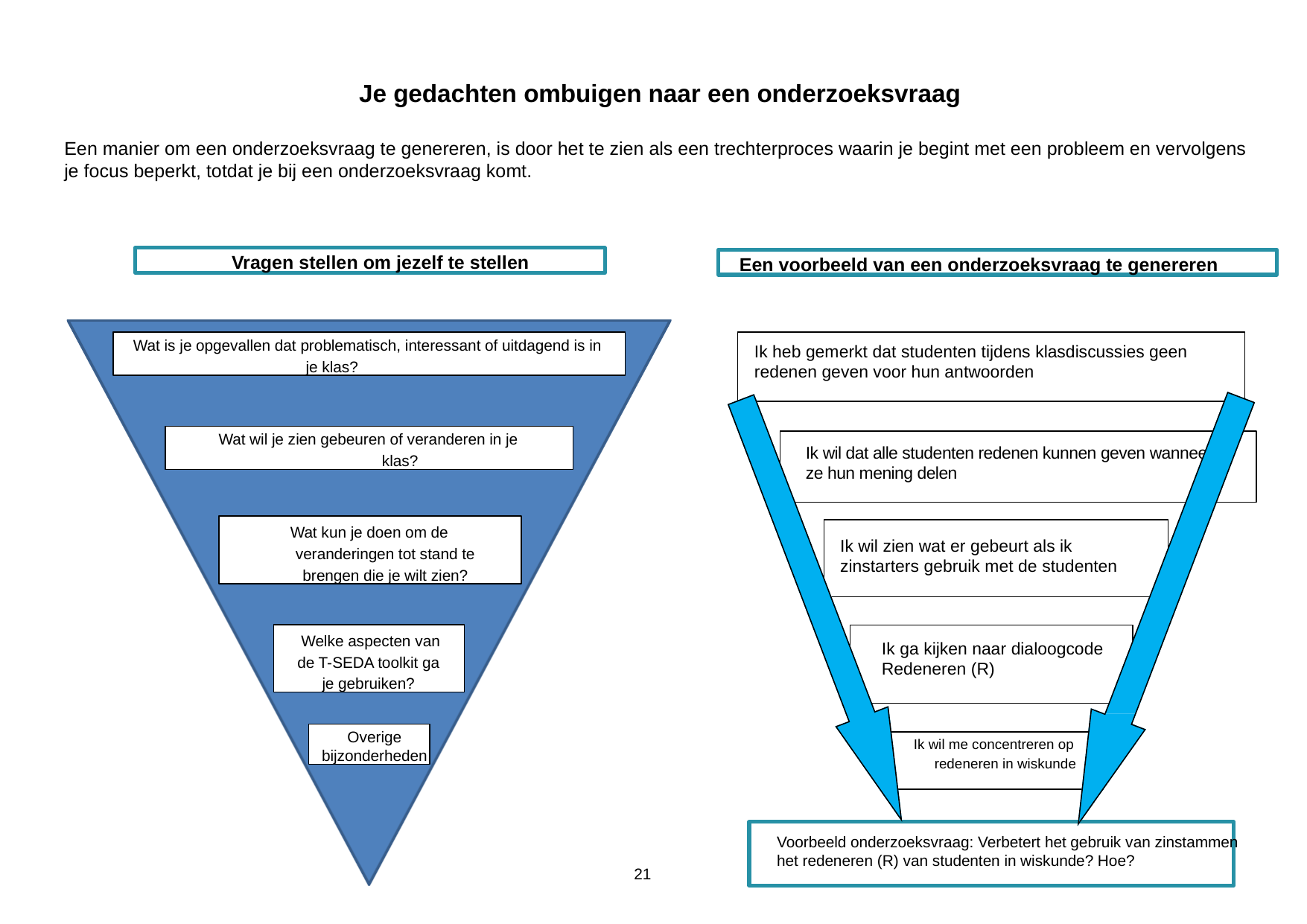

Je gedachten ombuigen naar een onderzoeksvraag

Een manier om een onderzoeksvraag te genereren, is door het te zien als een trechterproces waarin je begint met een probleem en vervolgens je focus beperkt, totdat je bij een onderzoeksvraag komt.
Vragen stellen om jezelf te stellen
Een voorbeeld van een onderzoeksvraag te genereren

Wat is je opgevallen dat problematisch, interessant of uitdagend is in je klas?
Ik heb gemerkt dat studenten tijdens klasdiscussies geen redenen geven voor hun antwoorden

Wat wil je zien gebeuren of veranderen in je klas?

Ik wil dat alle studenten redenen kunnen geven wanneer ze hun mening delen

Wat kun je doen om de veranderingen tot stand te brengen die je wilt zien?

Ik wil zien wat er gebeurt als ik zinstarters gebruik met de studenten

Welke aspecten van de T-SEDA toolkit ga je gebruiken?

Ik ga kijken naar dialoogcode Redeneren (R)

Overige bijzonderheden

Ik wil me concentreren op redeneren in wiskunde

Voorbeeld onderzoeksvraag: Verbetert het gebruik van zinstammen het redeneren (R) van studenten in wiskunde? Hoe?

21